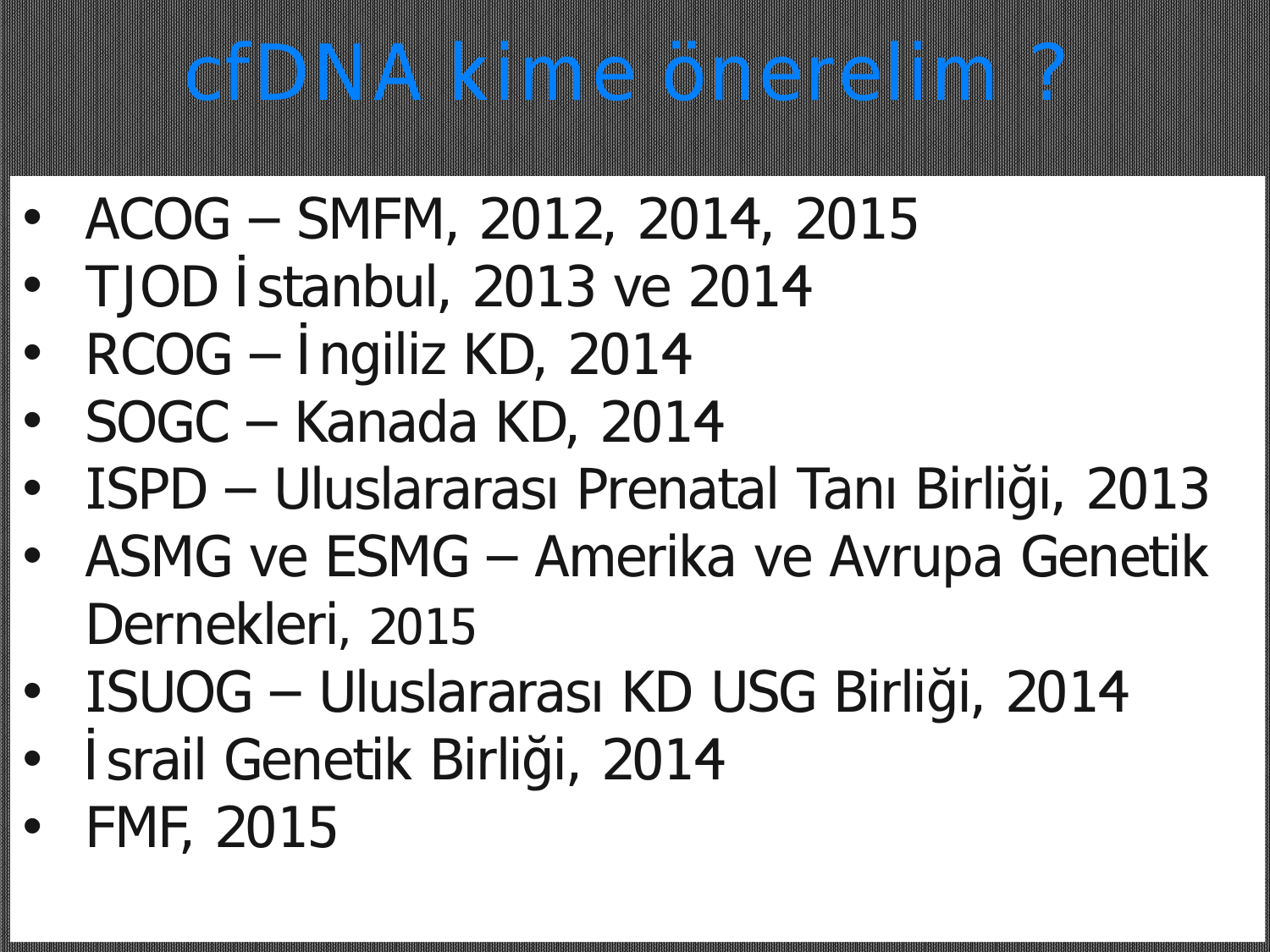

cfDNA kime önerelim ?
ACOG – SMFM, 2012, 2014, 2015
TJOD İstanbul, 2013 ve 2014
RCOG – İngiliz KD, 2014
SOGC – Kanada KD, 2014
ISPD – Uluslararası Prenatal Tanı Birliği, 2013
ASMG ve ESMG – Amerika ve Avrupa Genetik Dernekleri, 2015
ISUOG – Uluslararası KD USG Birliği, 2014
İsrail Genetik Birliği, 2014
FMF, 2015